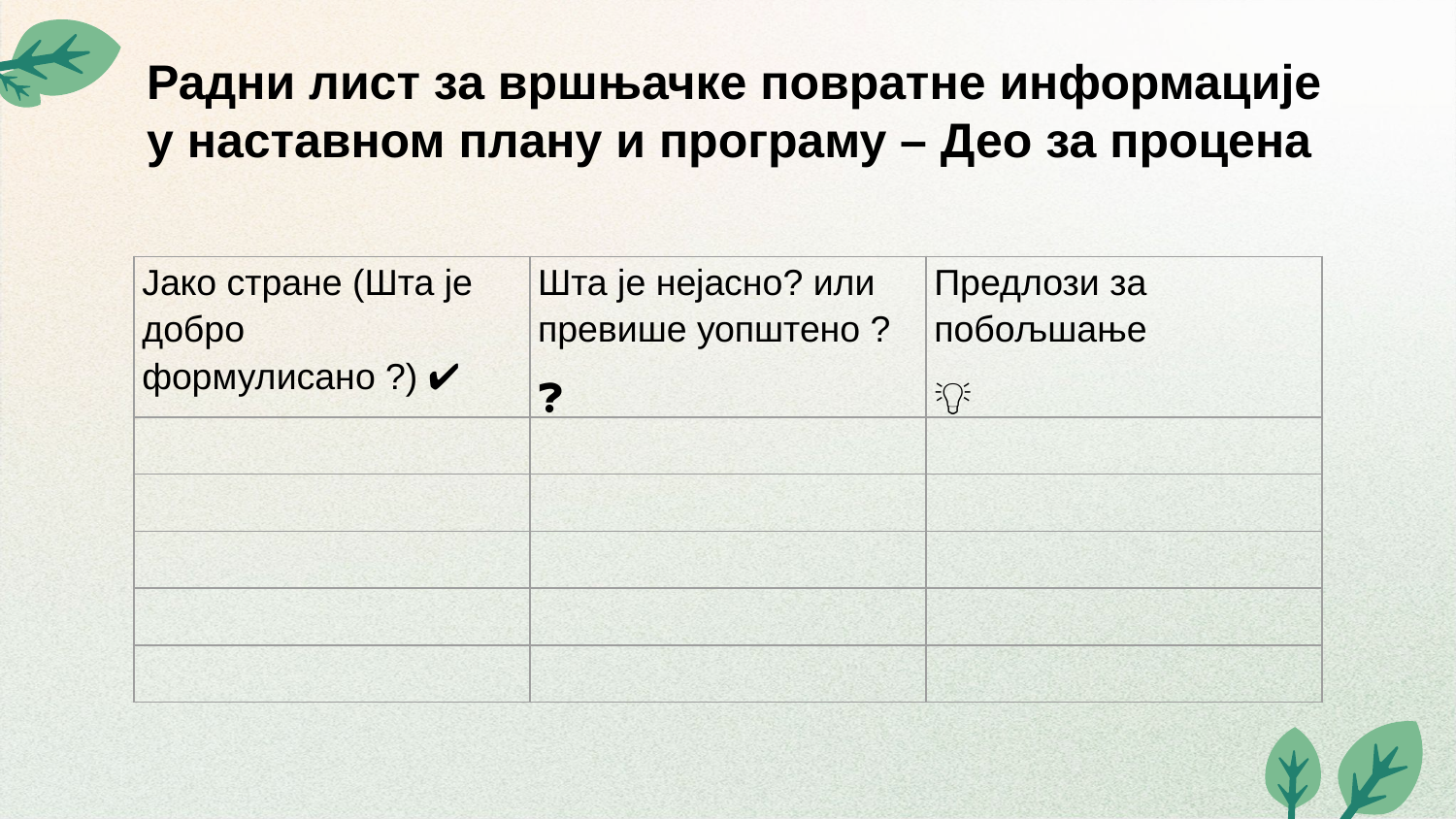

# Радни лист за вршњачке повратне информације у наставном плану и програму – Део за процена
| Јако стране (Шта је добро формулисано ?) ✔ | Шта је нејасно? или превише уопштено ? ❓ | Предлози за побољшање 💡 |
| --- | --- | --- |
|  |  |  |
|  |  |  |
|  |  |  |
|  |  |  |
|  |  |  |